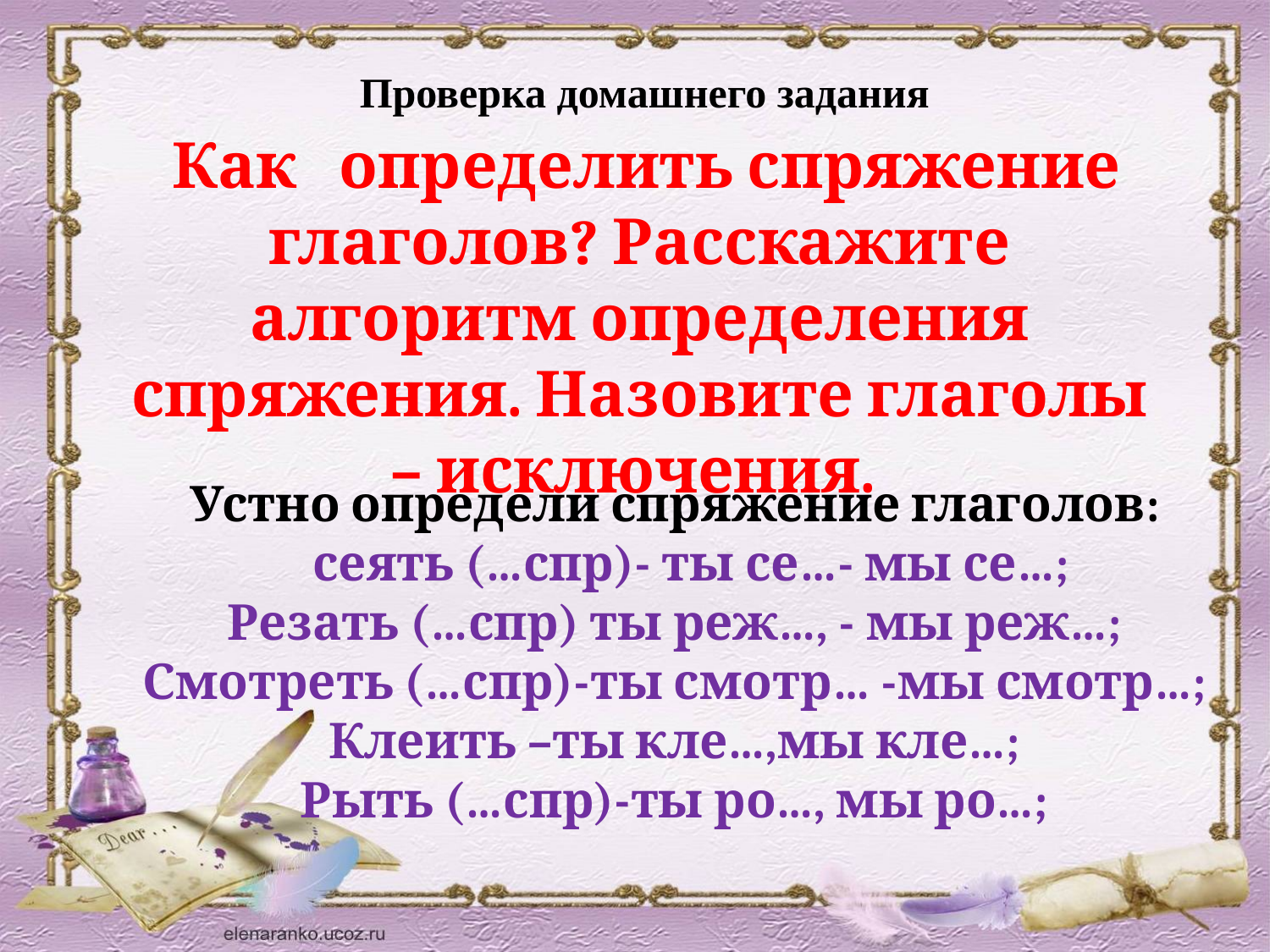

Проверка домашнего задания
 Как   определить спряжение глаголов? Расскажите алгоритм определения спряжения. Назовите глаголы – исключения.
 Устно определи спряжение глаголов:
   сеять (…спр)- ты се…- мы се…;
Резать (…спр) ты реж…, - мы реж…;
Смотреть (…спр)-ты смотр… -мы смотр…;
Клеить –ты кле…,мы кле…;
Рыть (…спр)-ты ро…, мы ро…;